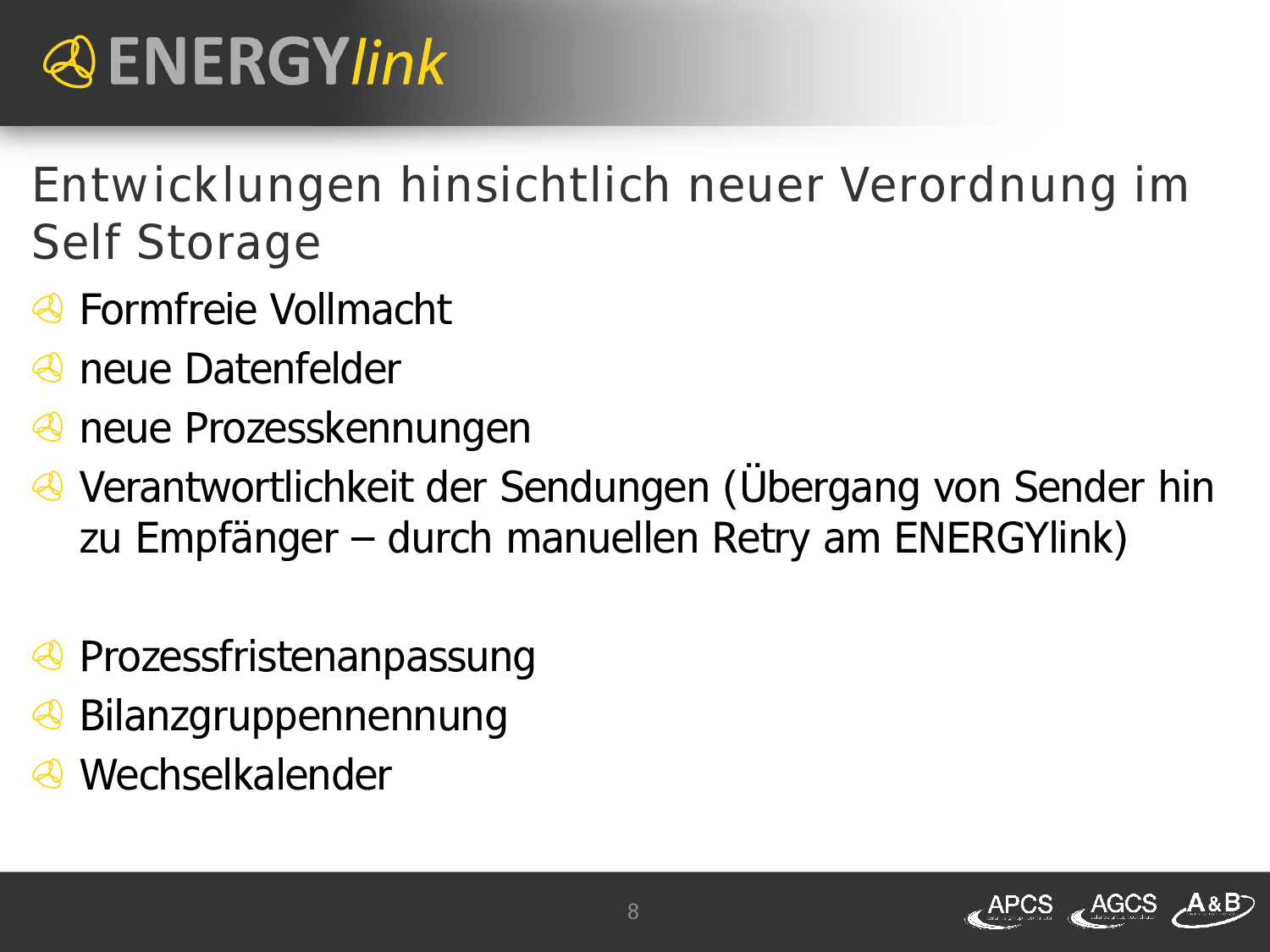

# Entwicklungen hinsichtlich neuer Verordnung im Self Storage
Formfreie Vollmacht
neue Datenfelder
neue Prozesskennungen
Verantwortlichkeit der Sendungen (Übergang von Sender hin zu Empfänger – durch manuellen Retry am ENERGYlink)

Prozessfristenanpassung
Bilanzgruppennennung
Wechselkalender
8